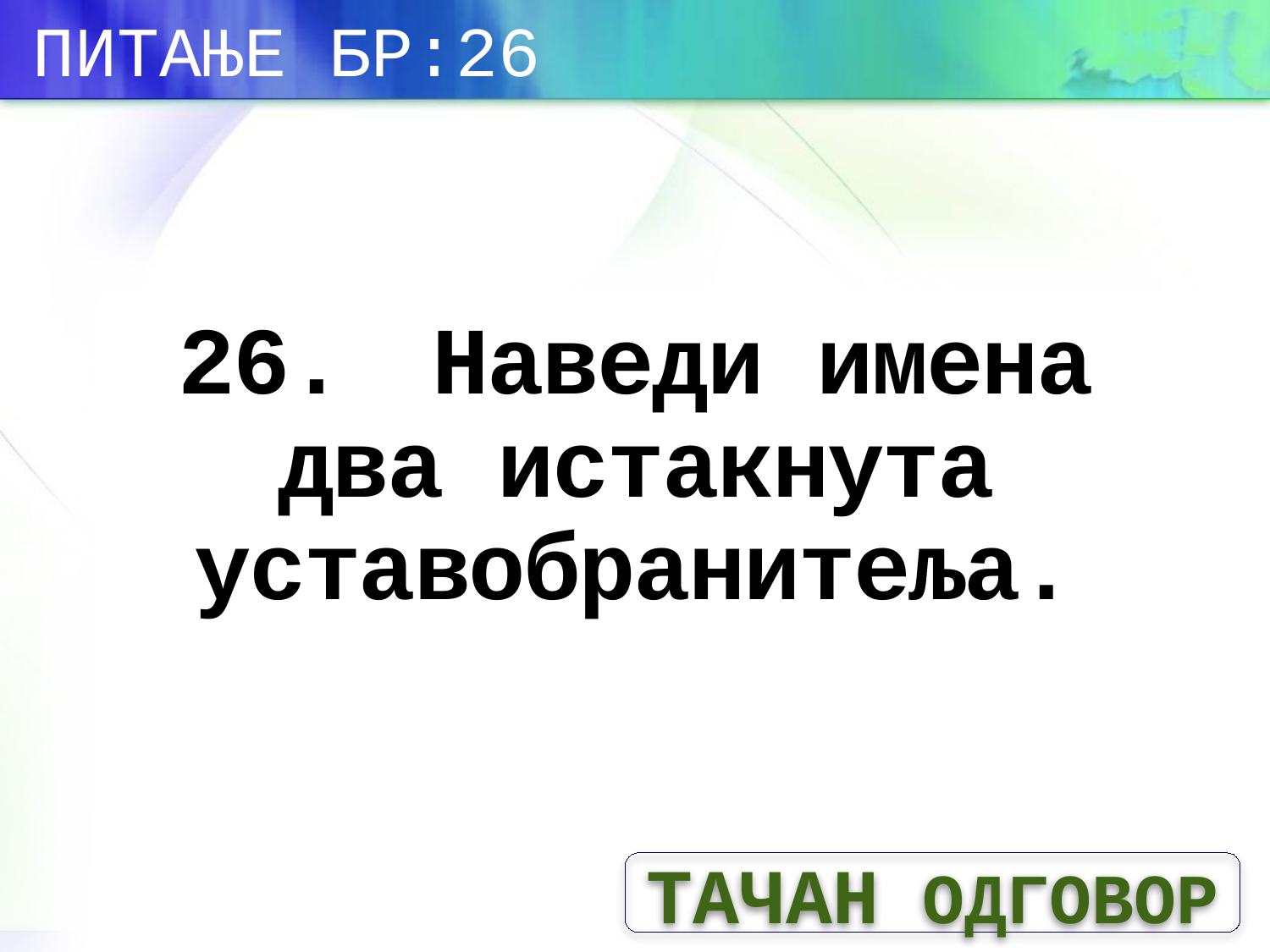

ПИТАЊЕ БР:26
# 26.	Наведи имена два истакнута уставобранитеља.
ТАЧАН ОДГОВОР